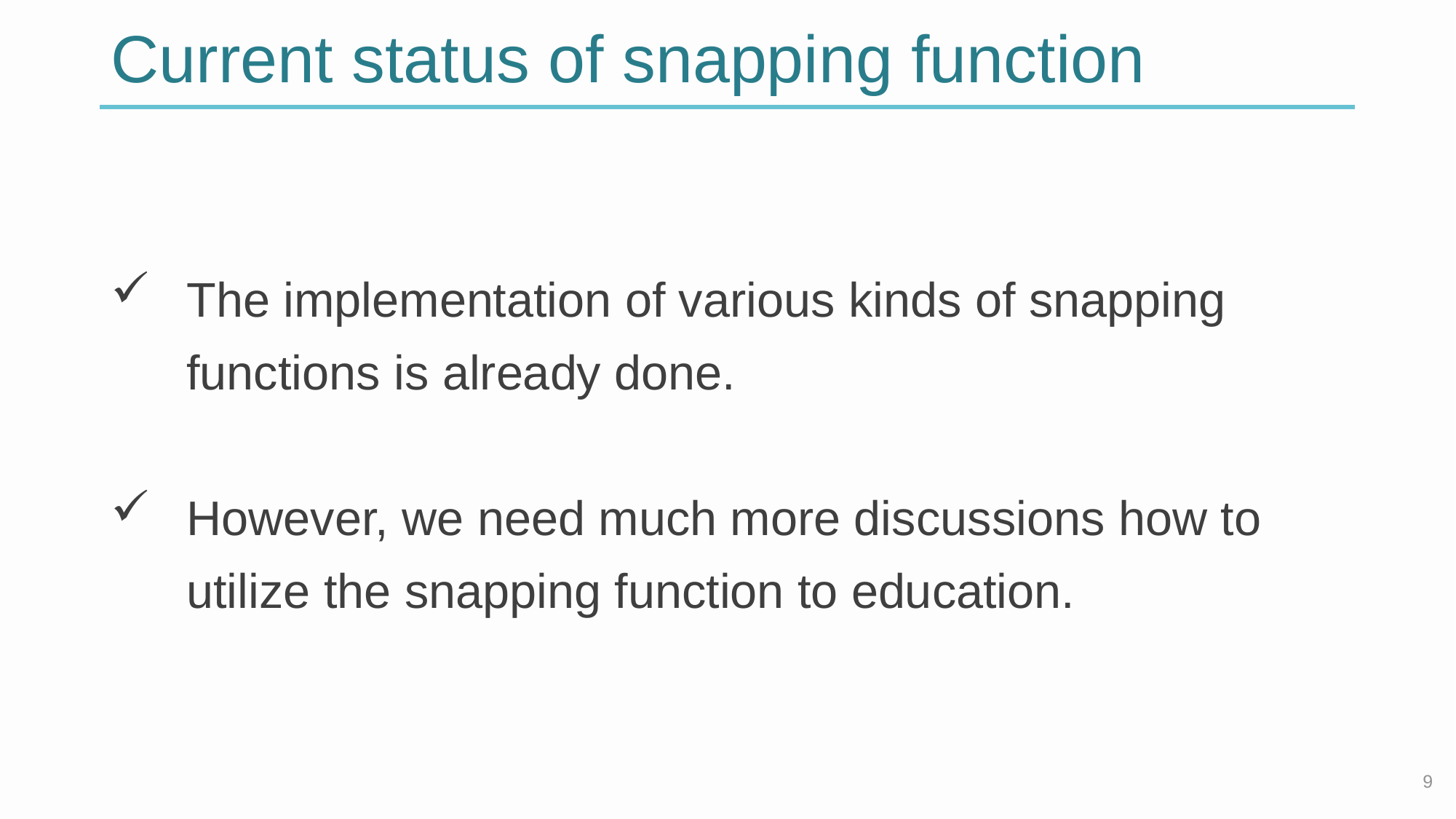

# Current status of snapping function
The implementation of various kinds of snapping functions is already done.

However, we need much more discussions how to utilize the snapping function to education.
9